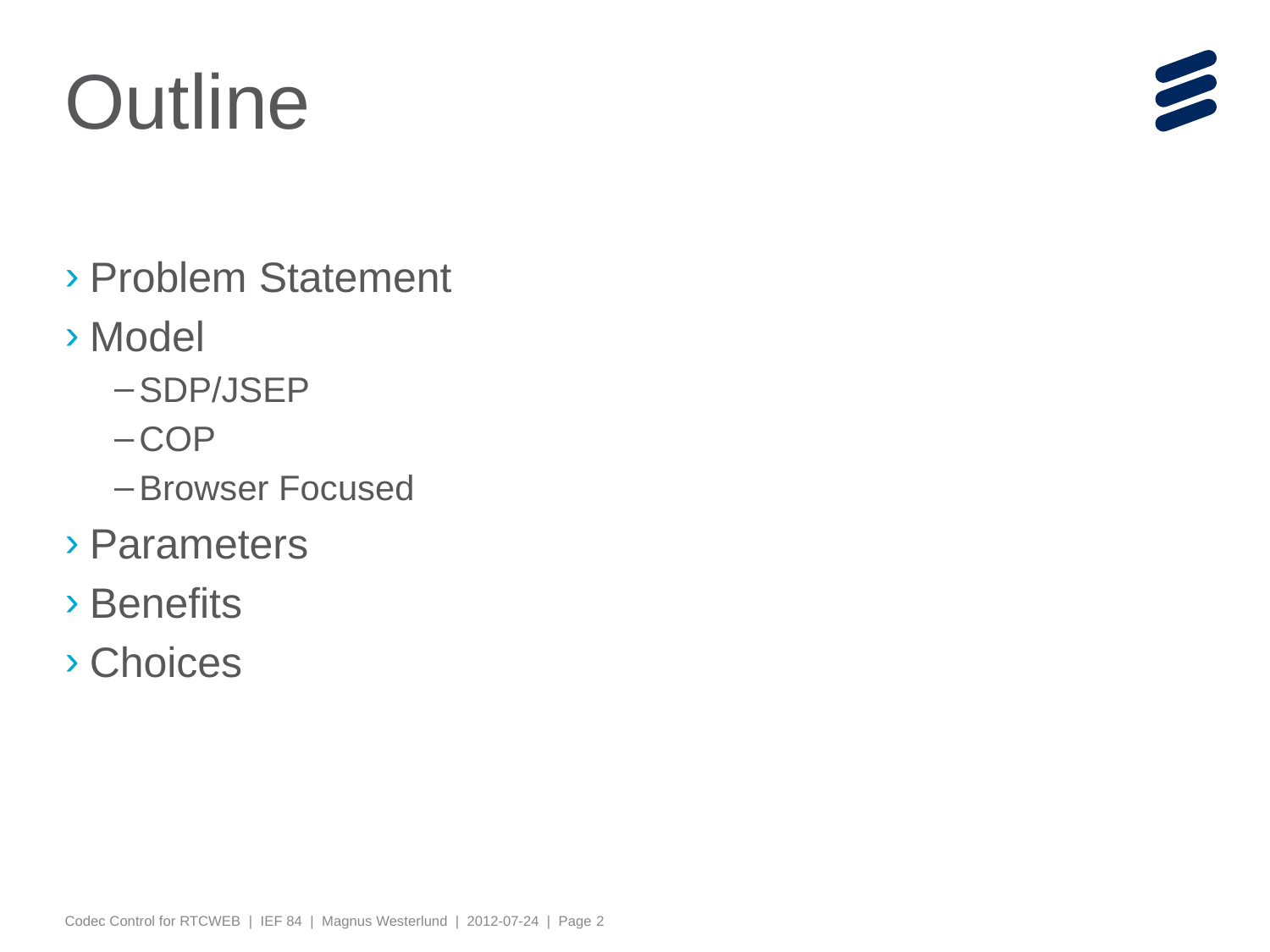

# Outline
Problem Statement
Model
SDP/JSEP
COP
Browser Focused
Parameters
Benefits
Choices